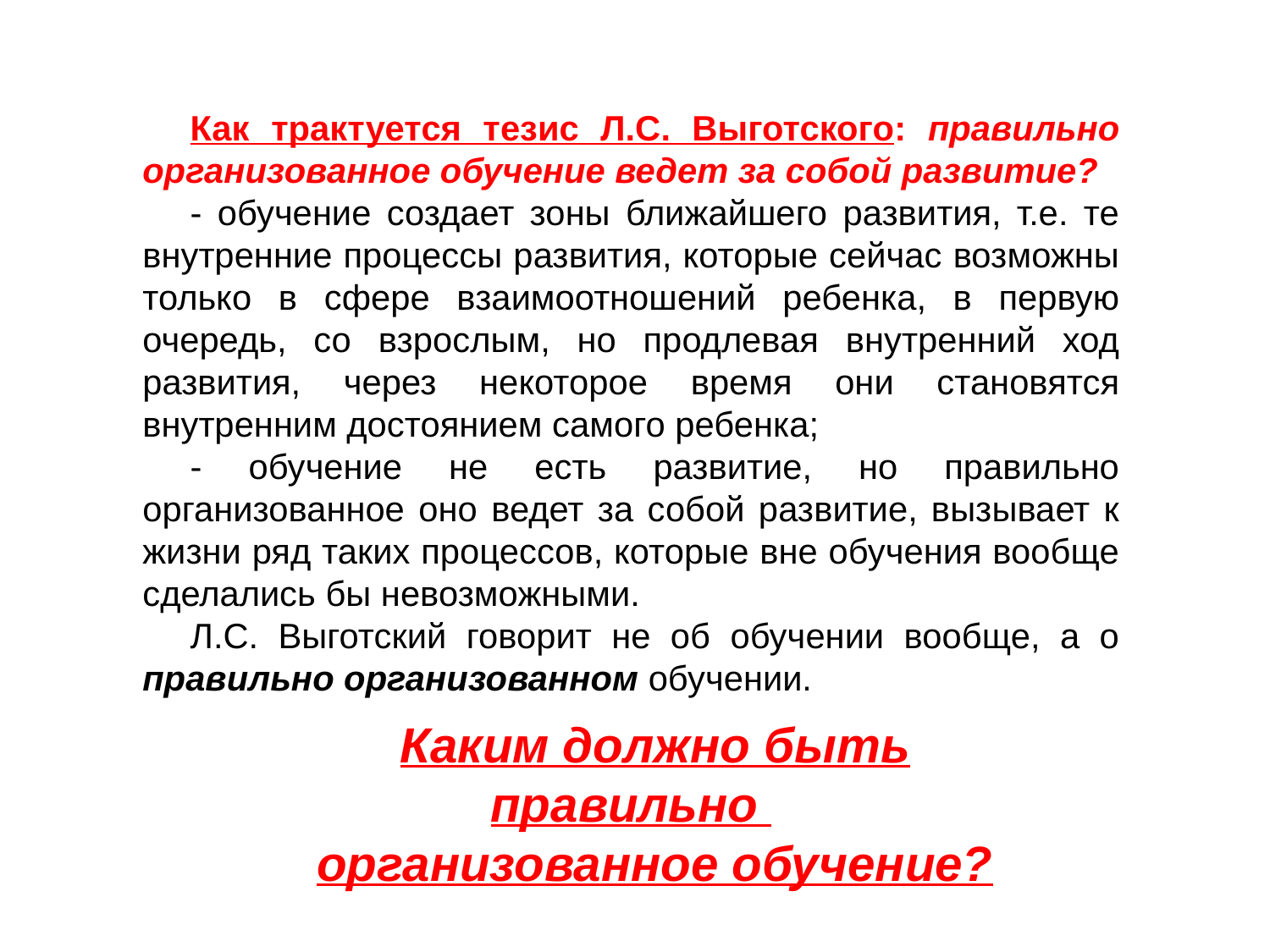

Как трактуется тезис Л.С. Выготского: правильно организованное обучение ведет за собой развитие?
- обучение создает зоны ближайшего развития, т.е. те внутренние процессы развития, которые сейчас возможны только в сфере взаимоотношений ребенка, в первую очередь, со взрослым, но продлевая внутренний ход развития, через некоторое время они становятся внутренним достоянием самого ребенка;
- обучение не есть развитие, но правильно организованное оно ведет за собой развитие, вызывает к жизни ряд таких процессов, которые вне обучения вообще сделались бы невозможными.
Л.С. Выготский говорит не об обучении вообще, а о правильно организованном обучении.
Каким должно быть правильно
организованное обучение?